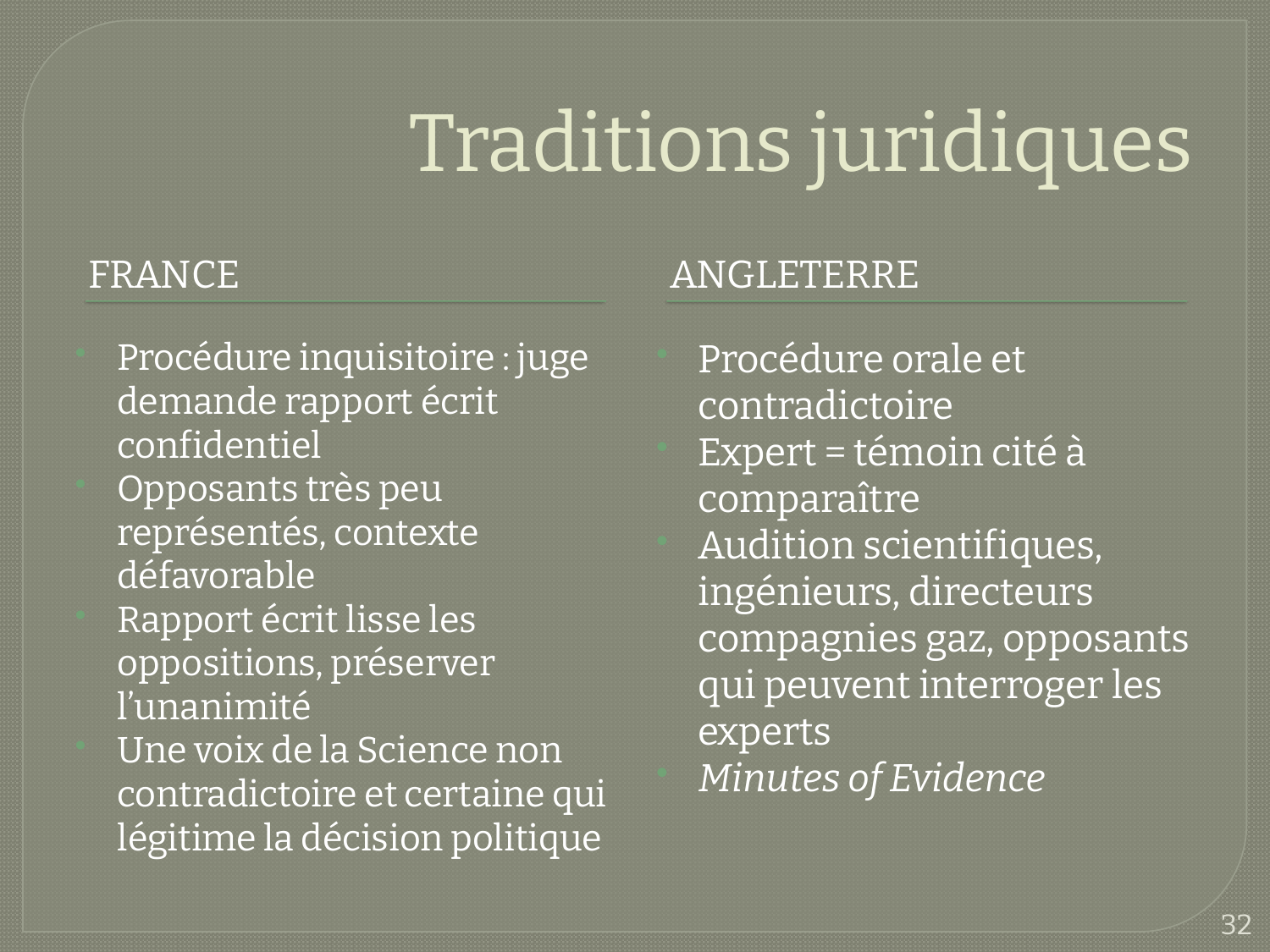

# Traditions juridiques
France
Angleterre
Procédure inquisitoire : juge demande rapport écrit confidentiel
Opposants très peu représentés, contexte défavorable
Rapport écrit lisse les oppositions, préserver l’unanimité
Une voix de la Science non contradictoire et certaine qui légitime la décision politique

Procédure orale et contradictoire
Expert = témoin cité à comparaître
Audition scientifiques, ingénieurs, directeurs compagnies gaz, opposants qui peuvent interroger les experts
Minutes of Evidence
32